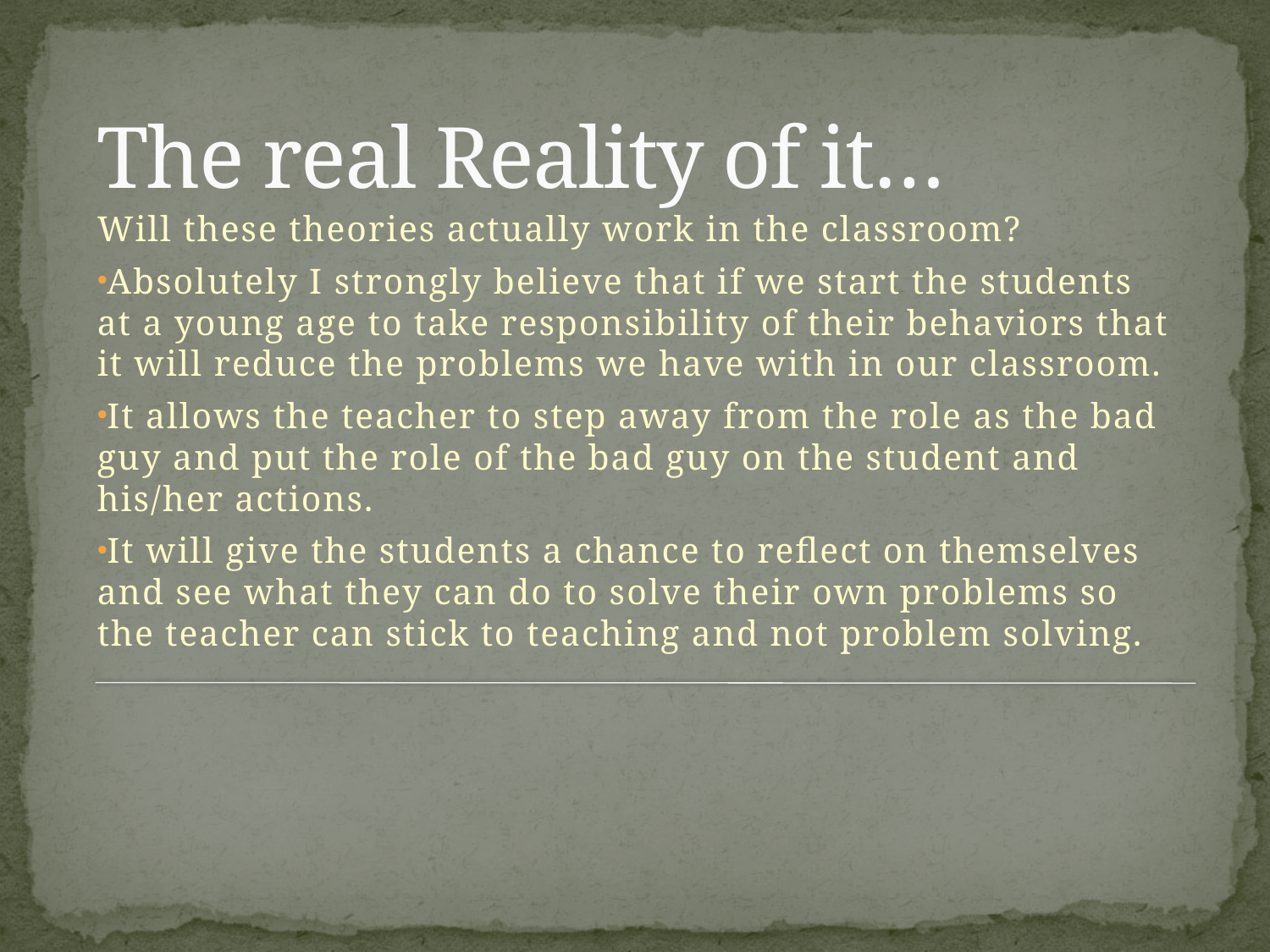

# The real Reality of it…
Will these theories actually work in the classroom?
Absolutely I strongly believe that if we start the students at a young age to take responsibility of their behaviors that it will reduce the problems we have with in our classroom.
It allows the teacher to step away from the role as the bad guy and put the role of the bad guy on the student and his/her actions.
It will give the students a chance to reflect on themselves and see what they can do to solve their own problems so the teacher can stick to teaching and not problem solving.